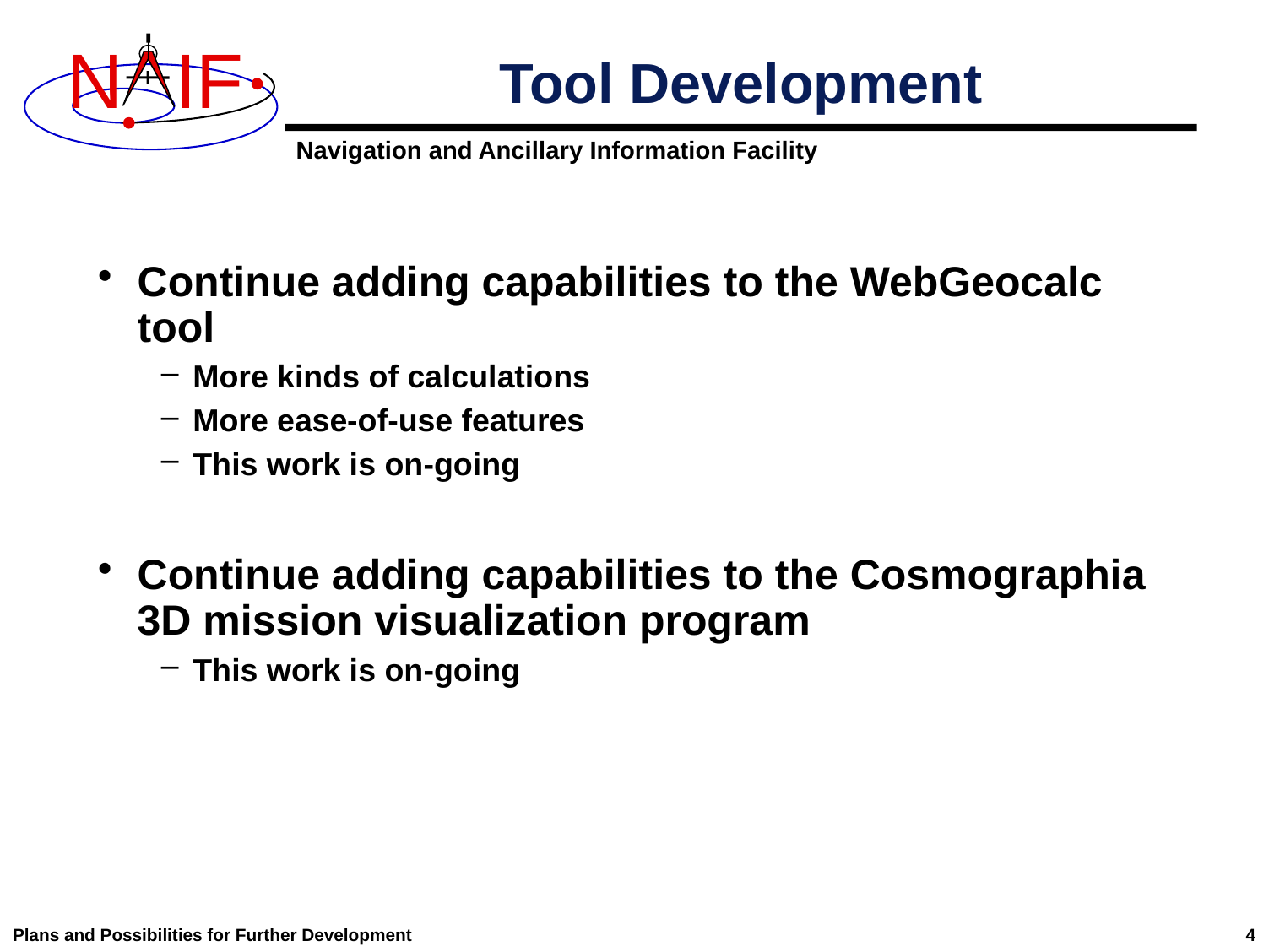

# Tool Development
Continue adding capabilities to the WebGeocalc tool
More kinds of calculations
More ease-of-use features
This work is on-going

Continue adding capabilities to the Cosmographia 3D mission visualization program
This work is on-going

Plans and Possibilities for Further Development
4